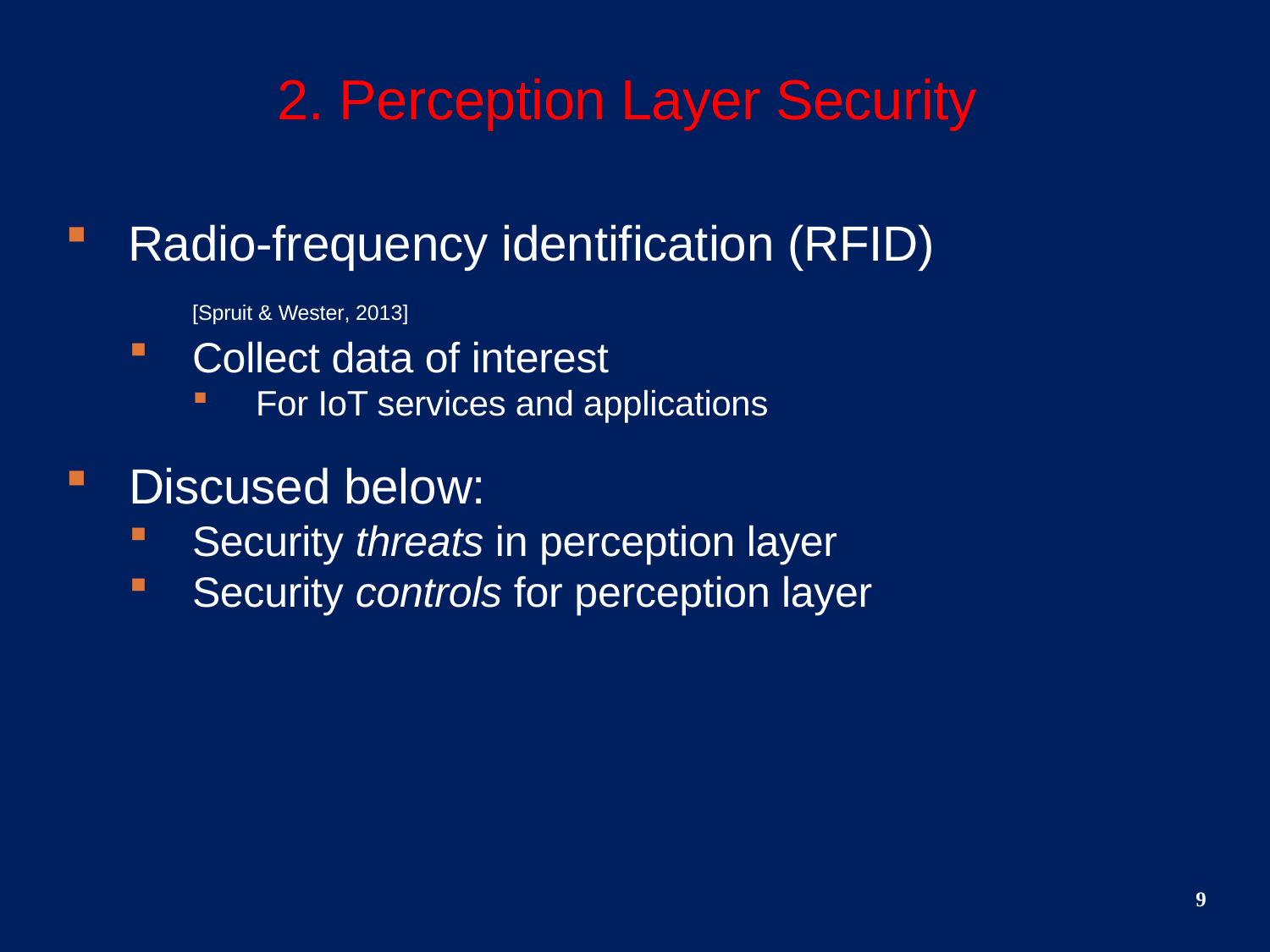

# 2. Perception Layer Security
Radio-frequency identification (RFID)	[Spruit & Wester, 2013]
Collect data of interest
For IoT services and applications
Discused below:
Security threats in perception layer
Security controls for perception layer

9